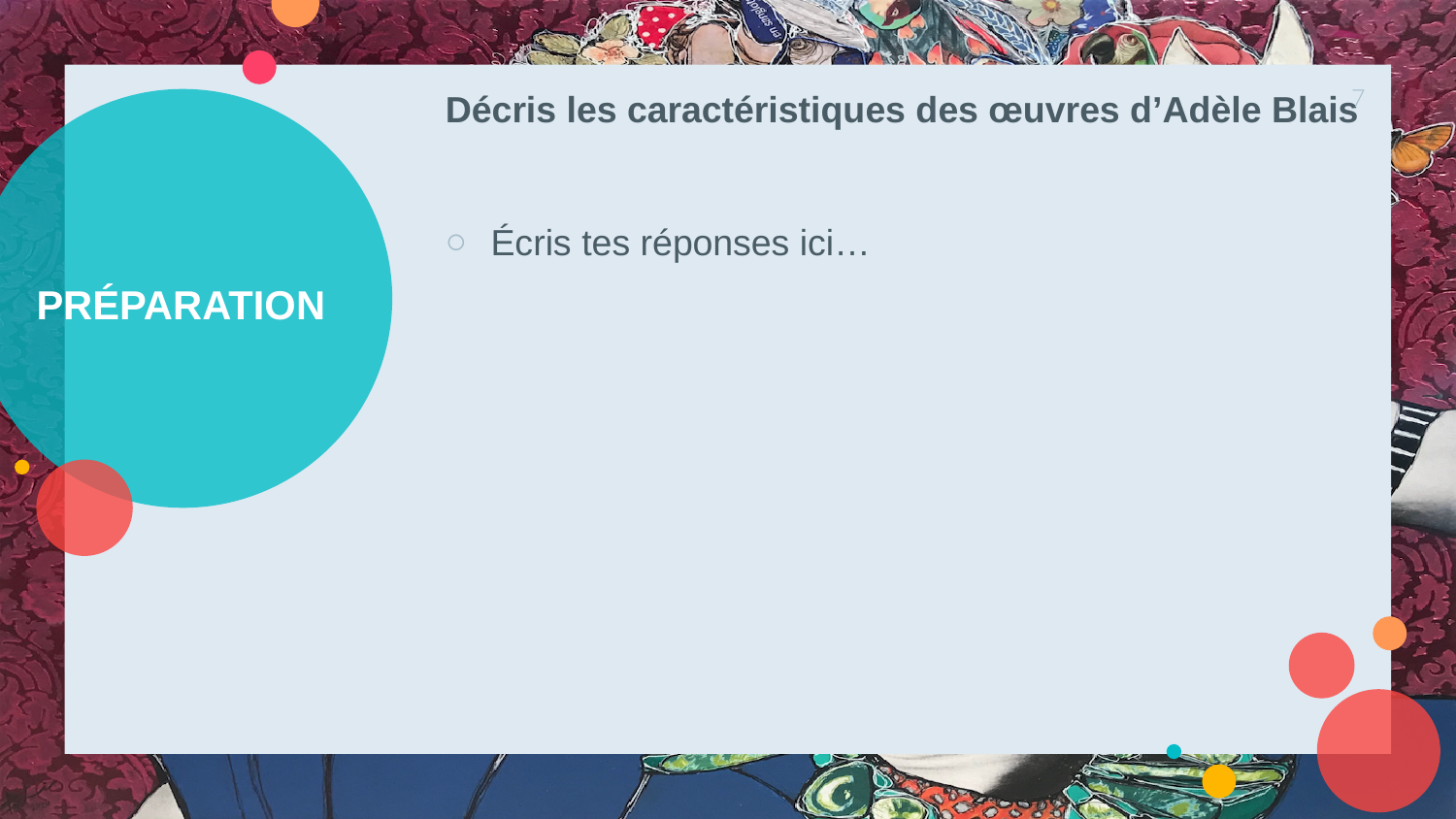

Décris les caractéristiques des œuvres d’Adèle Blais

7
Écris tes réponses ici…
# PRÉPARATION